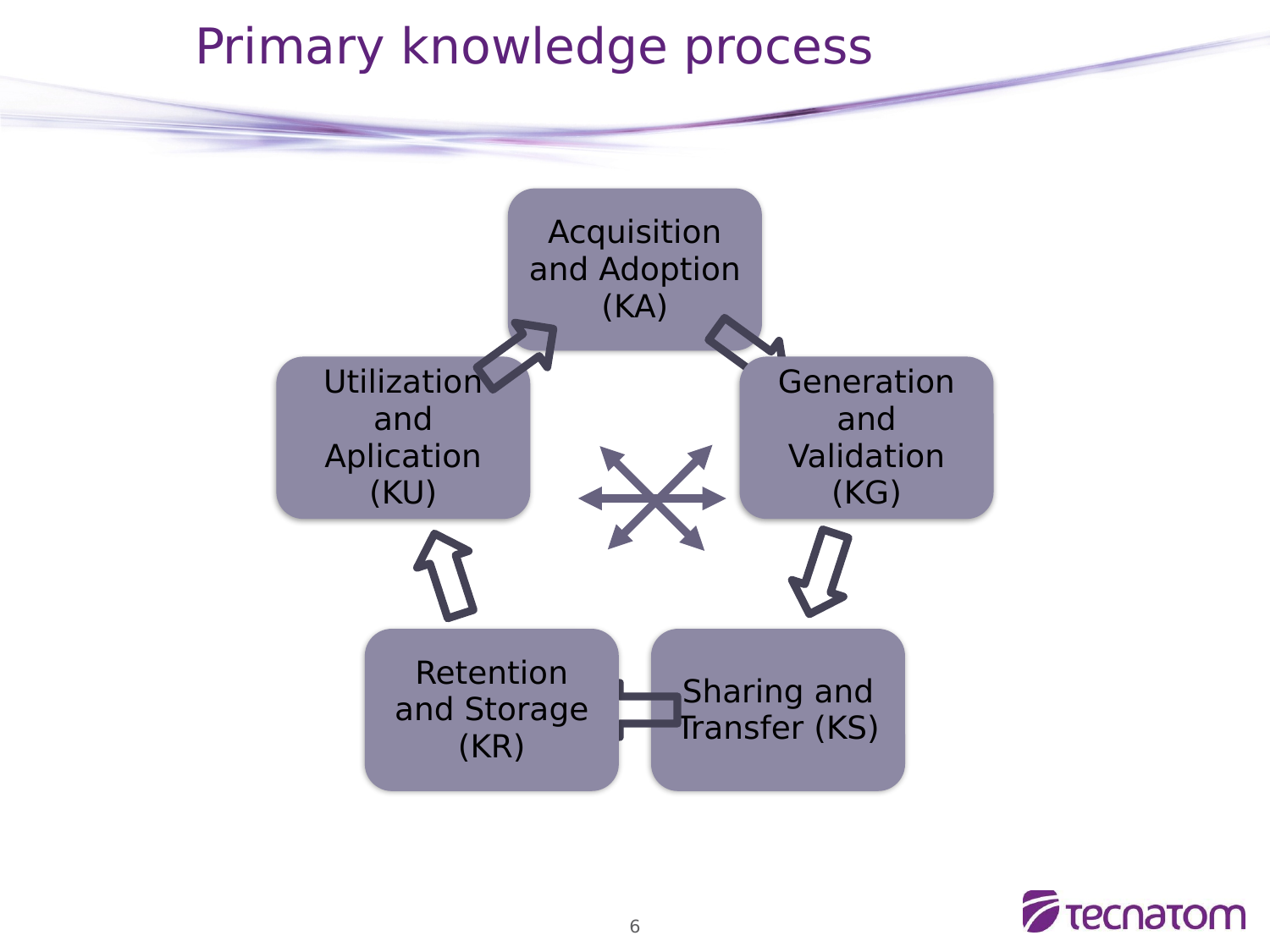

Primary knowledge process

Acquisition and Adoption (KA)
Generation and Validation (KG)
Sharing and Transfer (KS)
Retention and Storage (KR)
Utilization and Aplication (KU)
6